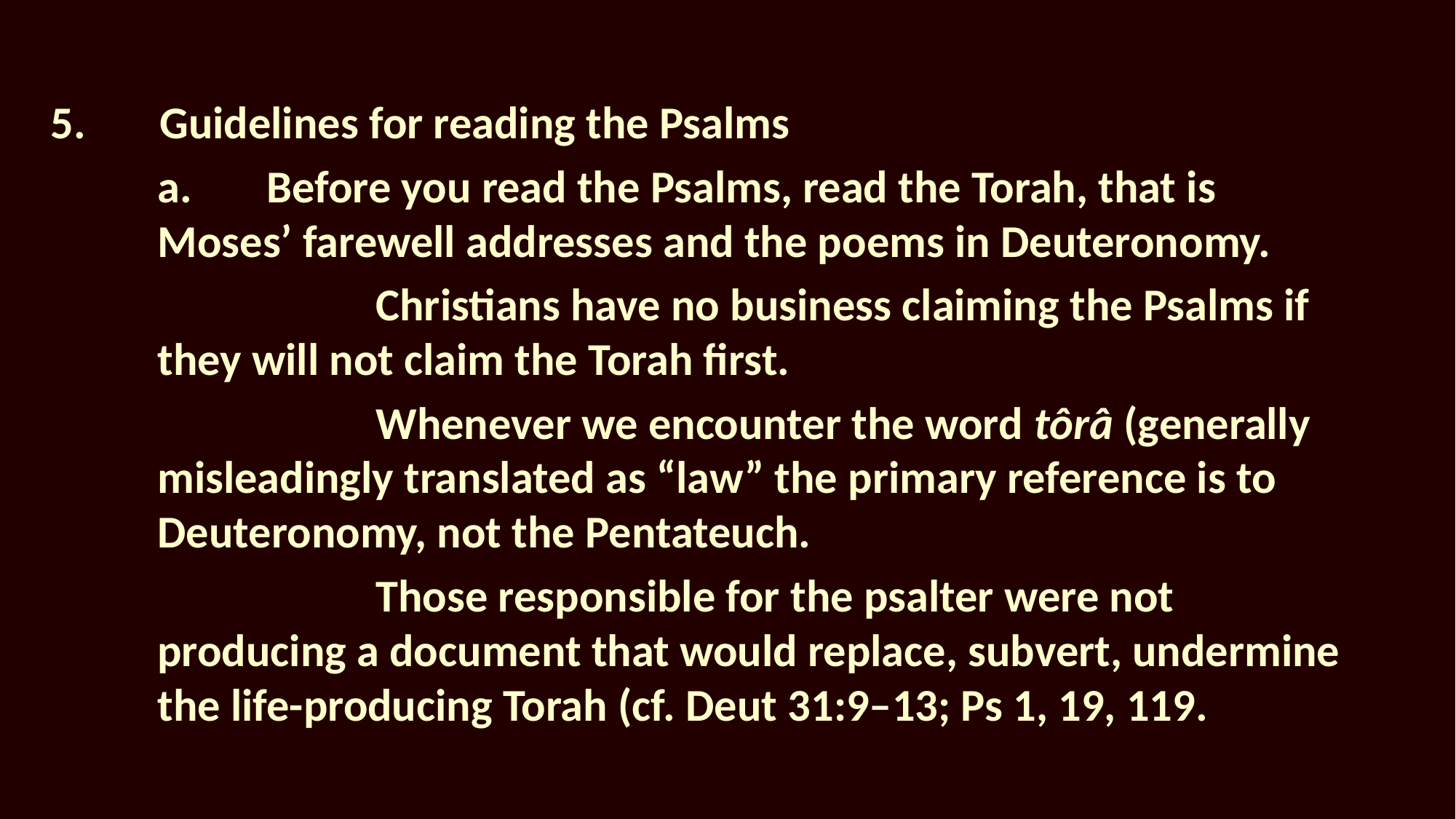

5.	Guidelines for reading the Psalms
	a.	Before you read the Psalms, read the Torah, that is Moses’ farewell addresses and the poems in Deuteronomy.
			Christians have no business claiming the Psalms if they will not claim the Torah first.
			Whenever we encounter the word tôrâ (generally misleadingly translated as “law” the primary reference is to Deuteronomy, not the Pentateuch.
			Those responsible for the psalter were not producing a document that would replace, subvert, undermine the life-producing Torah (cf. Deut 31:9–13; Ps 1, 19, 119.